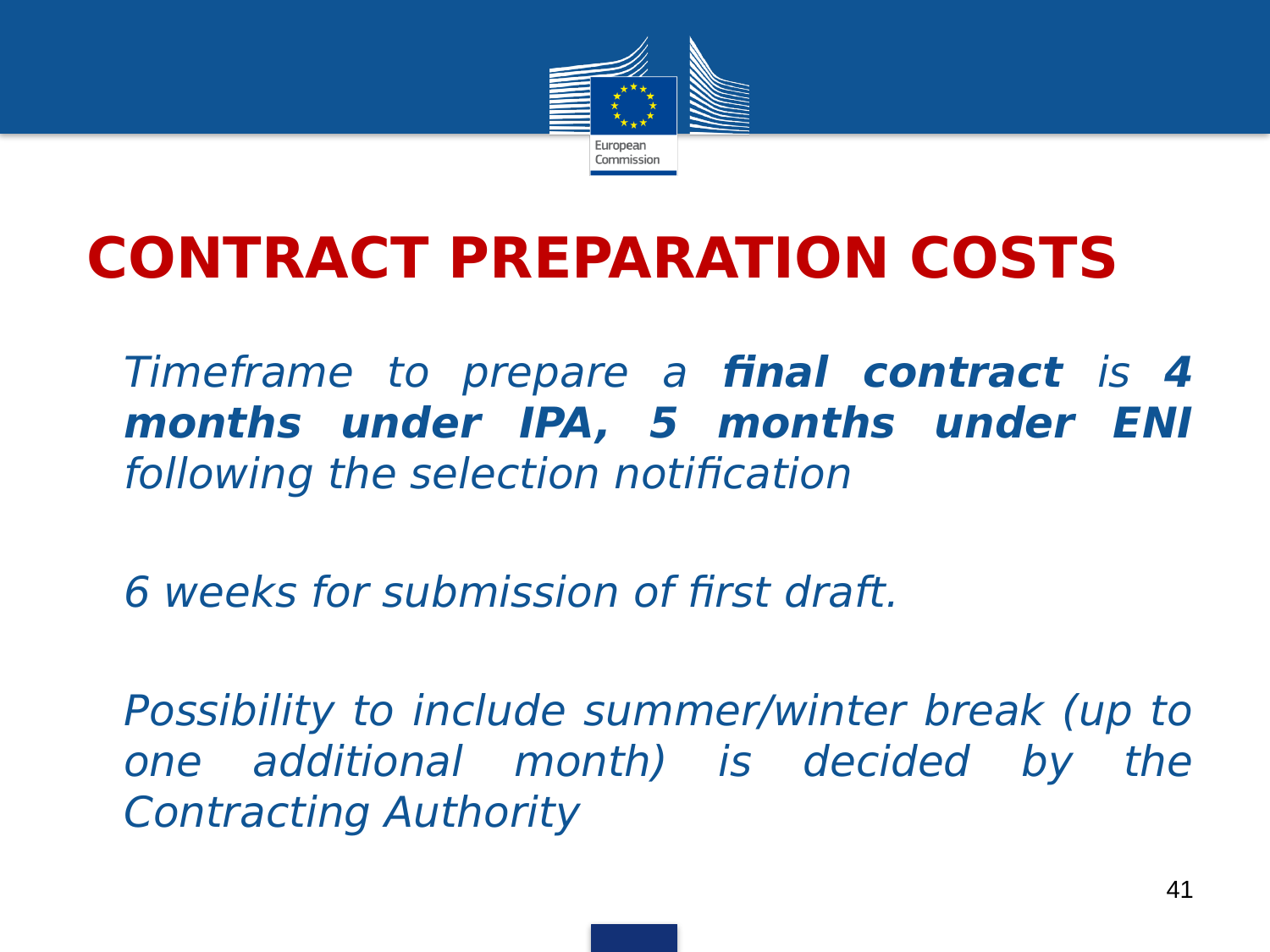

# CONTRACT PREPARATION COSTS
Timeframe to prepare a final contract is 4 months under IPA, 5 months under ENI following the selection notification

6 weeks for submission of first draft.

Possibility to include summer/winter break (up to one additional month) is decided by the Contracting Authority

41